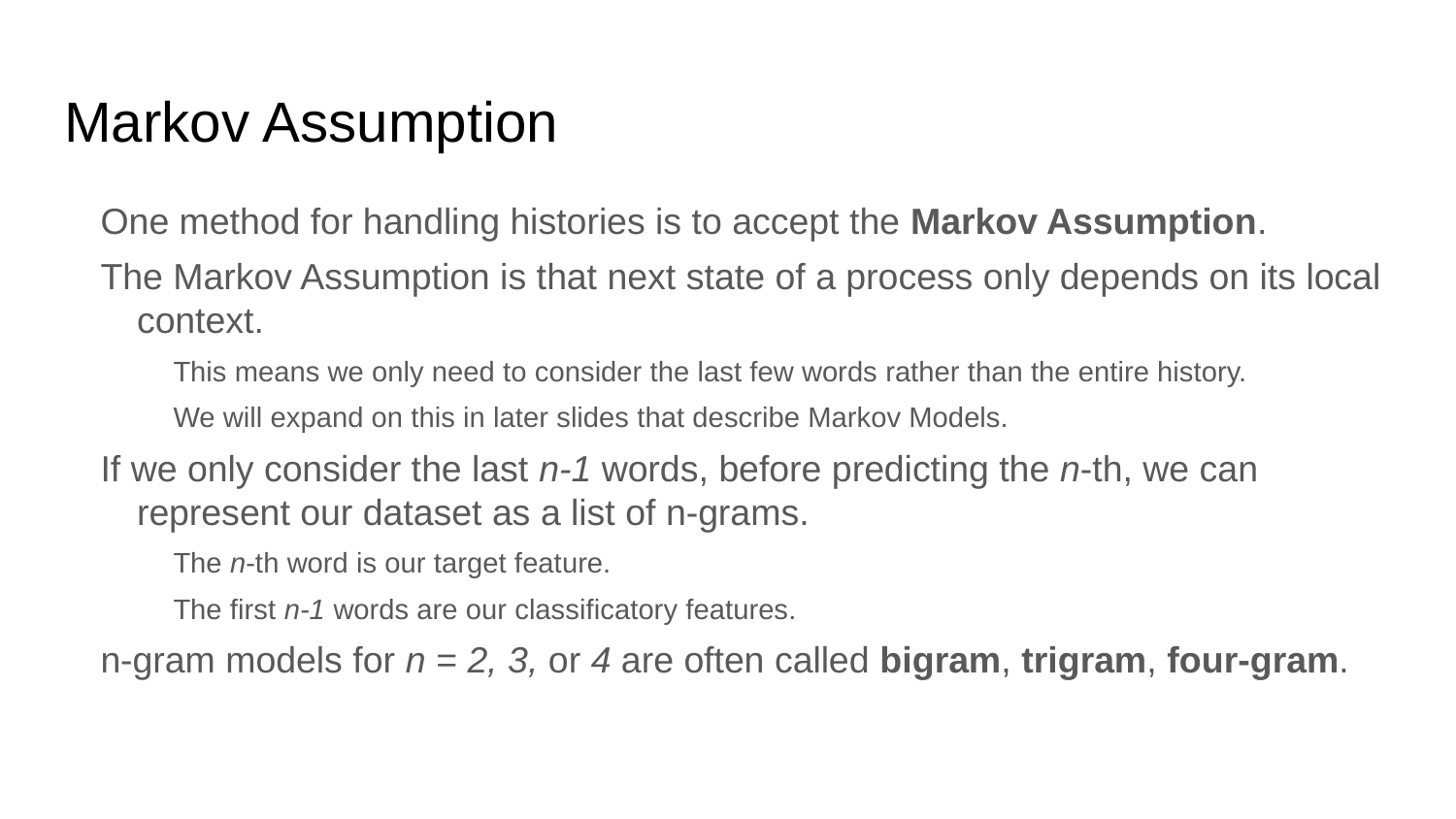

# Markov Assumption
One method for handling histories is to accept the Markov Assumption.
The Markov Assumption is that next state of a process only depends on its local context.
This means we only need to consider the last few words rather than the entire history.
We will expand on this in later slides that describe Markov Models.
If we only consider the last n-1 words, before predicting the n-th, we can represent our dataset as a list of n-grams.
The n-th word is our target feature.
The first n-1 words are our classificatory features.
n-gram models for n = 2, 3, or 4 are often called bigram, trigram, four-gram.